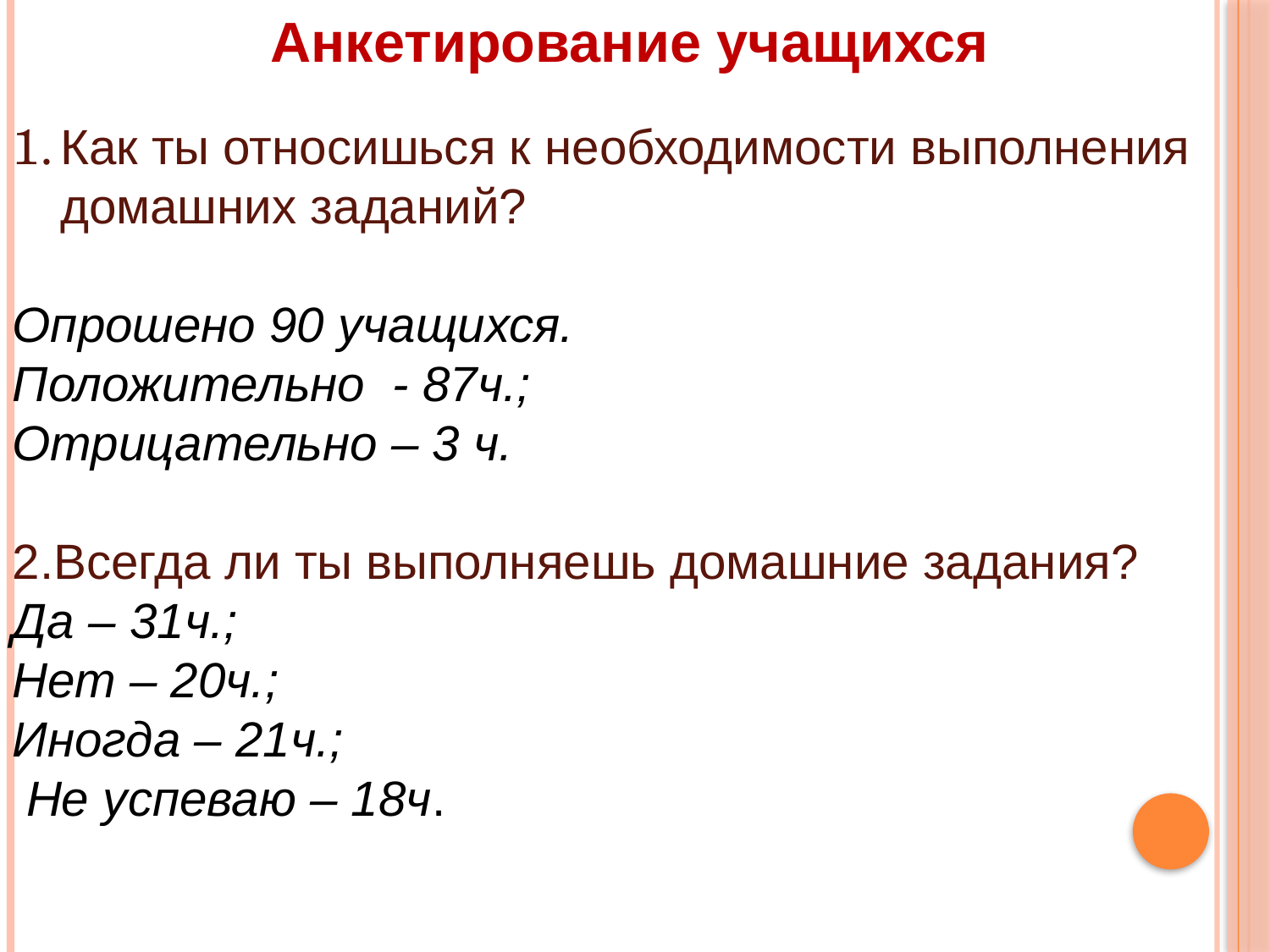

Анкетирование учащихся
Как ты относишься к необходимости выполнения домашних заданий?

Опрошено 90 учащихся.
Положительно  - 87ч.;
Отрицательно – 3 ч.

2.Всегда ли ты выполняешь домашние задания?
Да – 31ч.;
Нет – 20ч.;
Иногда – 21ч.;
 Не успеваю – 18ч.